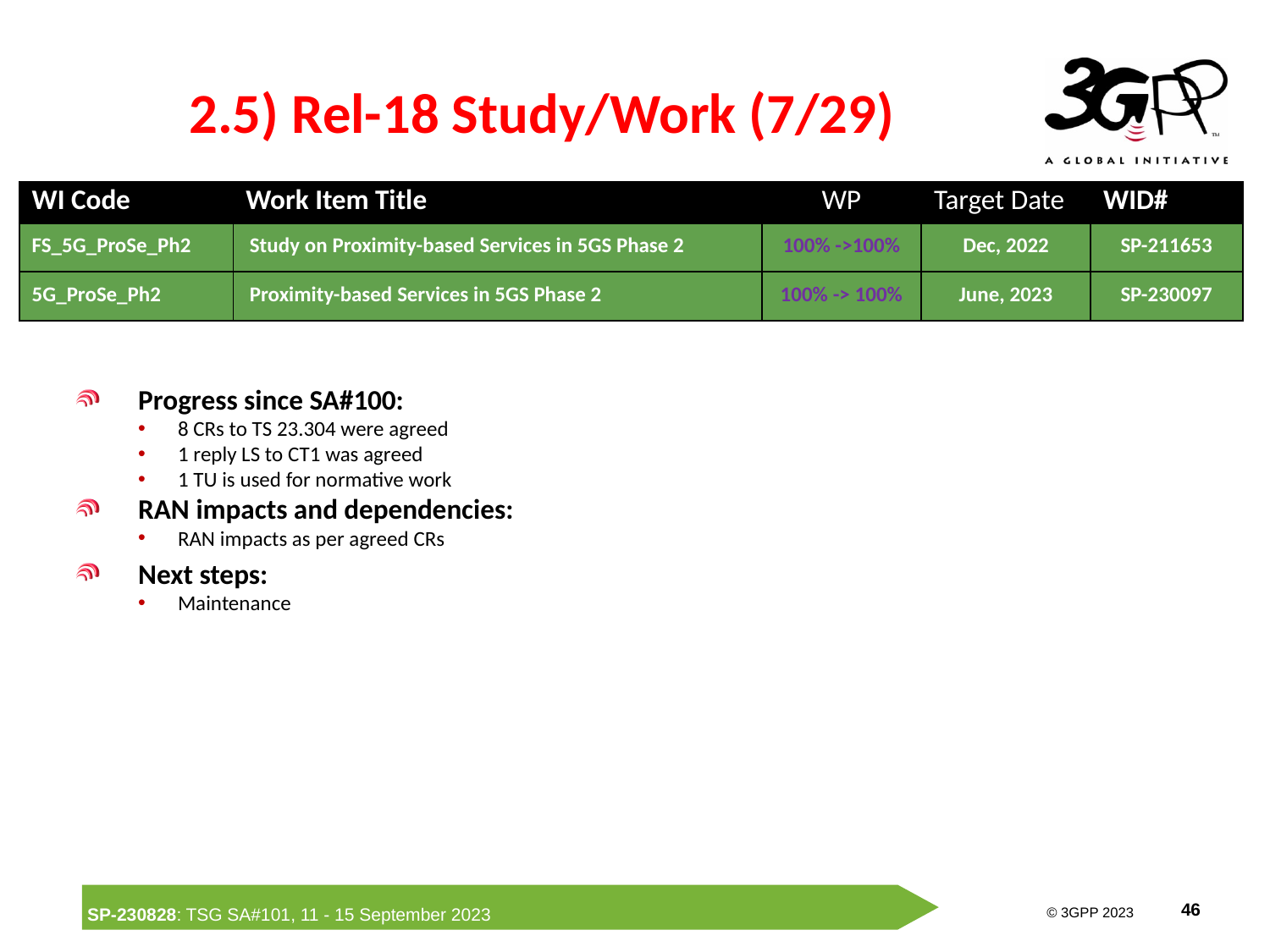

# 2.5) Rel-18 Study/Work (7/29)
| WI Code | Work Item Title | WP | Target Date | WID# |
| --- | --- | --- | --- | --- |
| FS\_5G\_ProSe\_Ph2 | Study on Proximity-based Services in 5GS Phase 2 | 100% ->100% | Dec, 2022 | SP-211653 |
| 5G\_ProSe\_Ph2 | Proximity-based Services in 5GS Phase 2 | 100% -> 100% | June, 2023 | SP-230097 |
Progress since SA#100:
8 CRs to TS 23.304 were agreed
1 reply LS to CT1 was agreed
1 TU is used for normative work
RAN impacts and dependencies:
RAN impacts as per agreed CRs
Next steps:
Maintenance